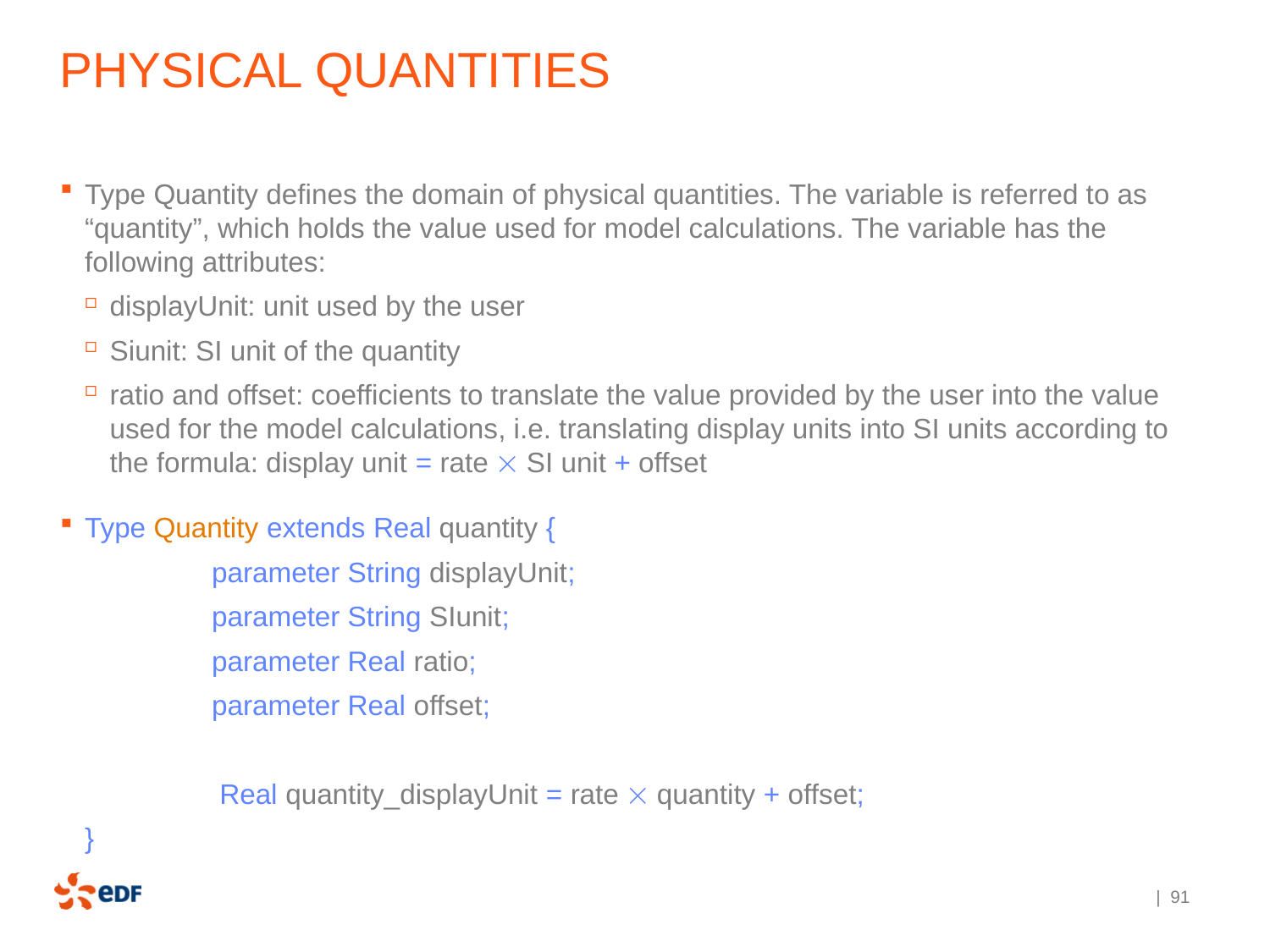

# Physical quantities
Type Quantity defines the domain of physical quantities. The variable is referred to as “quantity”, which holds the value used for model calculations. The variable has the following attributes:
displayUnit: unit used by the user
Siunit: SI unit of the quantity
ratio and offset: coefficients to translate the value provided by the user into the value used for the model calculations, i.e. translating display units into SI units according to the formula: display unit = rate × SI unit + offset
Type Quantity extends Real quantity {
	parameter String displayUnit;
	parameter String SIunit;
	parameter Real ratio;
	parameter Real offset;

	 Real quantity_displayUnit = rate × quantity + offset;
}